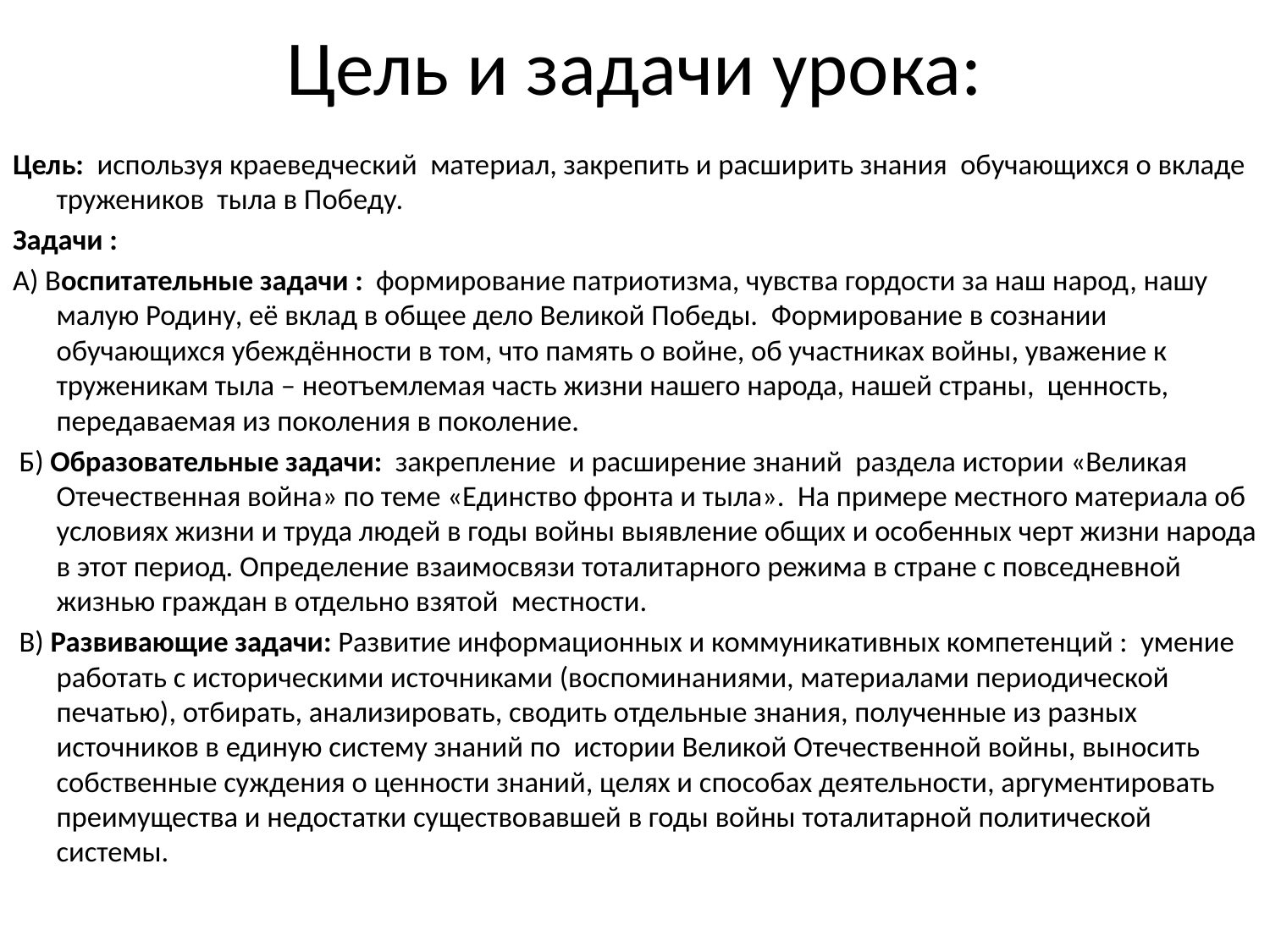

# Цель и задачи урока:
Цель:  используя краеведческий  материал, закрепить и расширить знания  обучающихся о вкладе тружеников  тыла в Победу.
Задачи :
А) Воспитательные задачи :  формирование патриотизма, чувства гордости за наш народ, нашу малую Родину, её вклад в общее дело Великой Победы.  Формирование в сознании обучающихся убеждённости в том, что память о войне, об участниках войны, уважение к труженикам тыла – неотъемлемая часть жизни нашего народа, нашей страны,  ценность, передаваемая из поколения в поколение.
 Б) Образовательные задачи:  закрепление  и расширение знаний  раздела истории «Великая Отечественная война» по теме «Единство фронта и тыла».  На примере местного материала об условиях жизни и труда людей в годы войны выявление общих и особенных черт жизни народа в этот период. Определение взаимосвязи тоталитарного режима в стране с повседневной жизнью граждан в отдельно взятой  местности.
 В) Развивающие задачи: Развитие информационных и коммуникативных компетенций :  умение работать с историческими источниками (воспоминаниями, материалами периодической печатью), отбирать, анализировать, сводить отдельные знания, полученные из разных источников в единую систему знаний по  истории Великой Отечественной войны, выносить  собственные суждения о ценности знаний, целях и способах деятельности, аргументировать преимущества и недостатки существовавшей в годы войны тоталитарной политической системы.